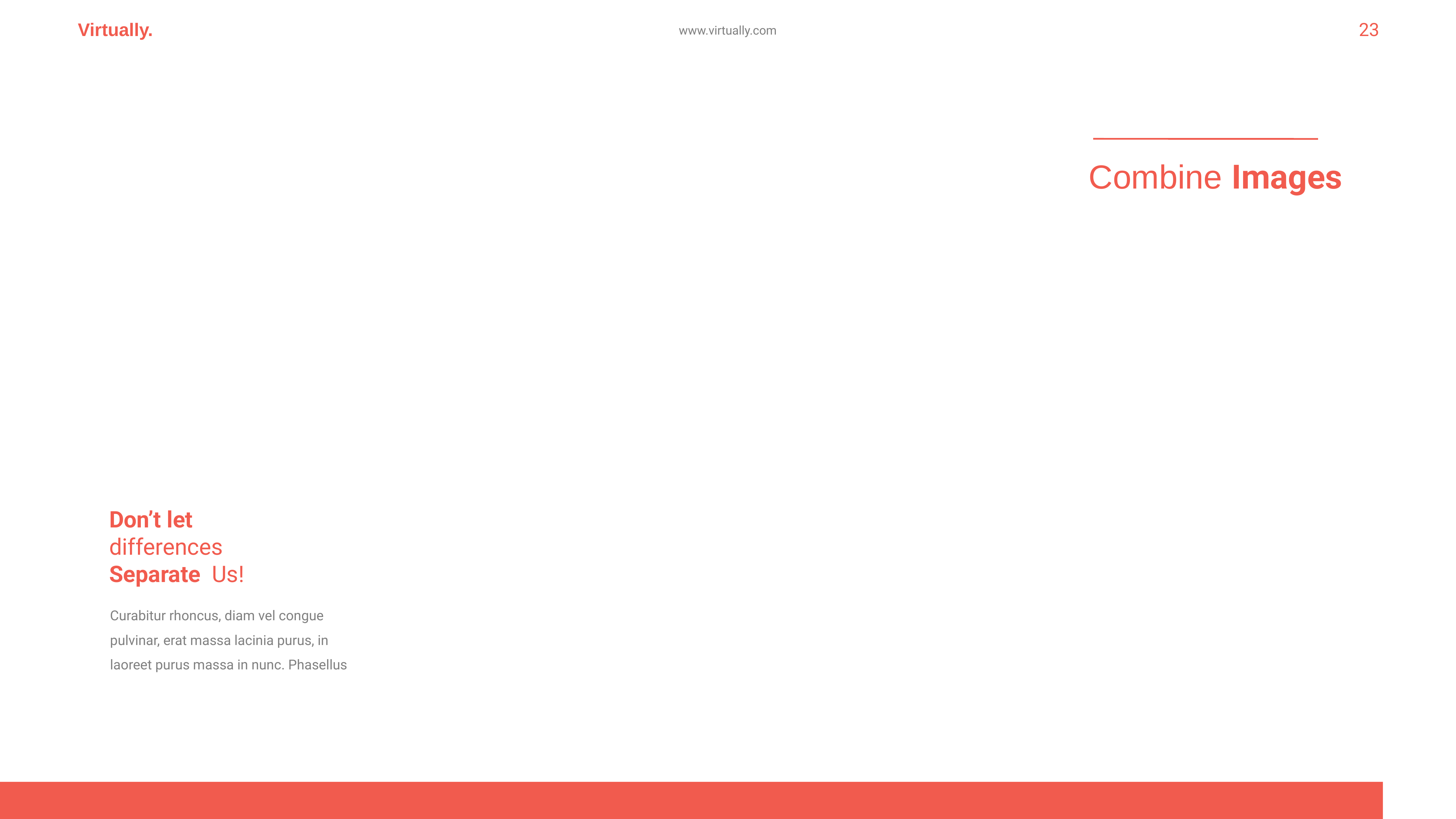

Virtually.
23
www.virtually.com

Combine Images
Don’t let differences
Separate  Us!
PROJECT TITTLE
// Year Created
Curabitur rhoncus, diam vel congue pulvinar, erat massa lacinia purus, in laoreet purus massa in nunc. Phasellus